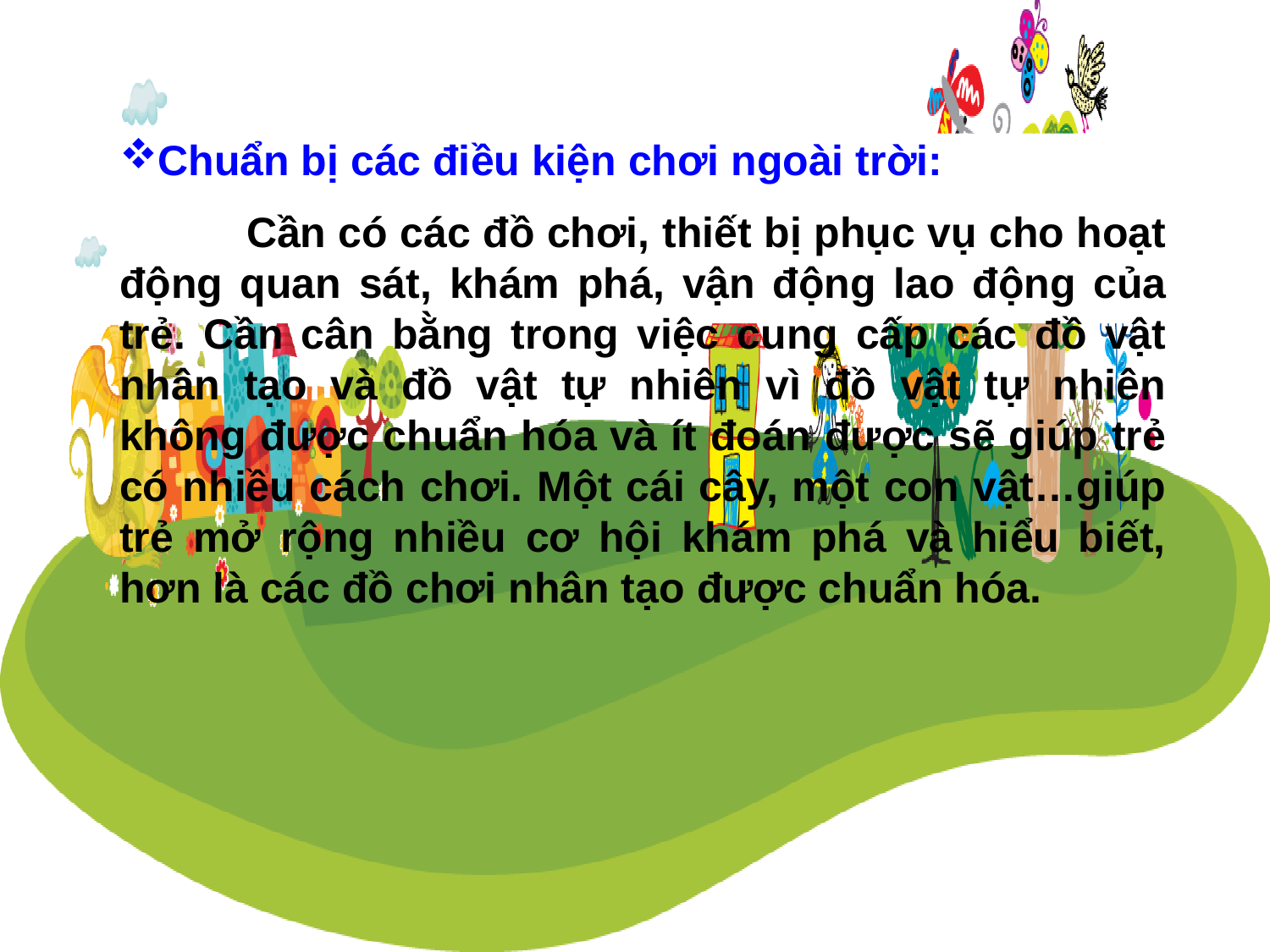

Chuẩn bị các điều kiện chơi ngoài trời:
	Cần có các đồ chơi, thiết bị phục vụ cho hoạt động quan sát, khám phá, vận động lao động của trẻ. Cần cân bằng trong việc cung cấp các đồ vật nhân tạo và đồ vật tự nhiên vì đồ vật tự nhiên không được chuẩn hóa và ít đoán được sẽ giúp trẻ có nhiều cách chơi. Một cái cây, một con vật…giúp trẻ mở rộng nhiều cơ hội khám phá và hiểu biết, hơn là các đồ chơi nhân tạo được chuẩn hóa.